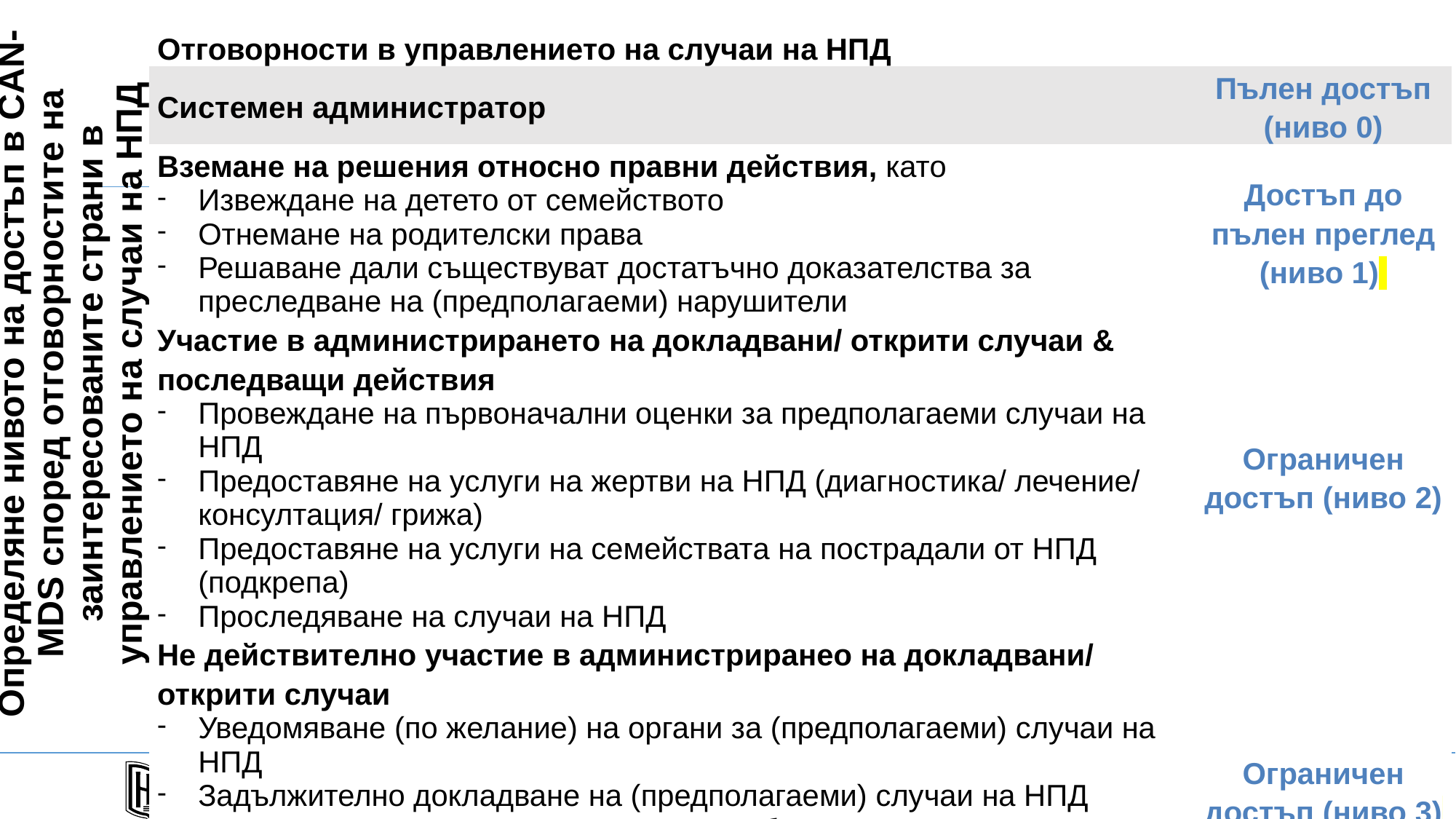

| Отговорности в управлението на случаи на НПД | Level of access |
| --- | --- |
| Системен администратор | Пълен достъп (ниво 0) |
| Вземане на решения относно правни действия, като Извеждане на детето от семейството Отнемане на родителски права Решаване дали съществуват достатъчно доказателства за преследване на (предполагаеми) нарушители | Достъп до пълен преглед (ниво 1) |
| Участие в администрирането на докладвани/ открити случаи & последващи действия Провеждане на първоначални оценки за предполагаеми случаи на НПД Предоставяне на услуги на жертви на НПД (диагностика/ лечение/ консултация/ грижа) Предоставяне на услуги на семействата на пострадали от НПД (подкрепа) Проследяване на случаи на НПД | Ограничен достъп (ниво 2) |
| Не действително участие в администриранео на докладвани/ открити случаи Уведомяване (по желание) на органи за (предполагаеми) случаи на НПД Задължително докладване на (предполагаеми) случаи на НПД Извършване на скрининг за НПД сред общата детска популация Предоставяне на спешни мерки по закрила на жертвите на НПД Предоставяне на правни съвети/ консултации/ застъпничество за жертви на НПД | Ограничен достъп (ниво 3) |
# Определяне нивото на достъп в CAN-MDS според отговорностите на заинтересованите страни в управлението на случаи на НПД